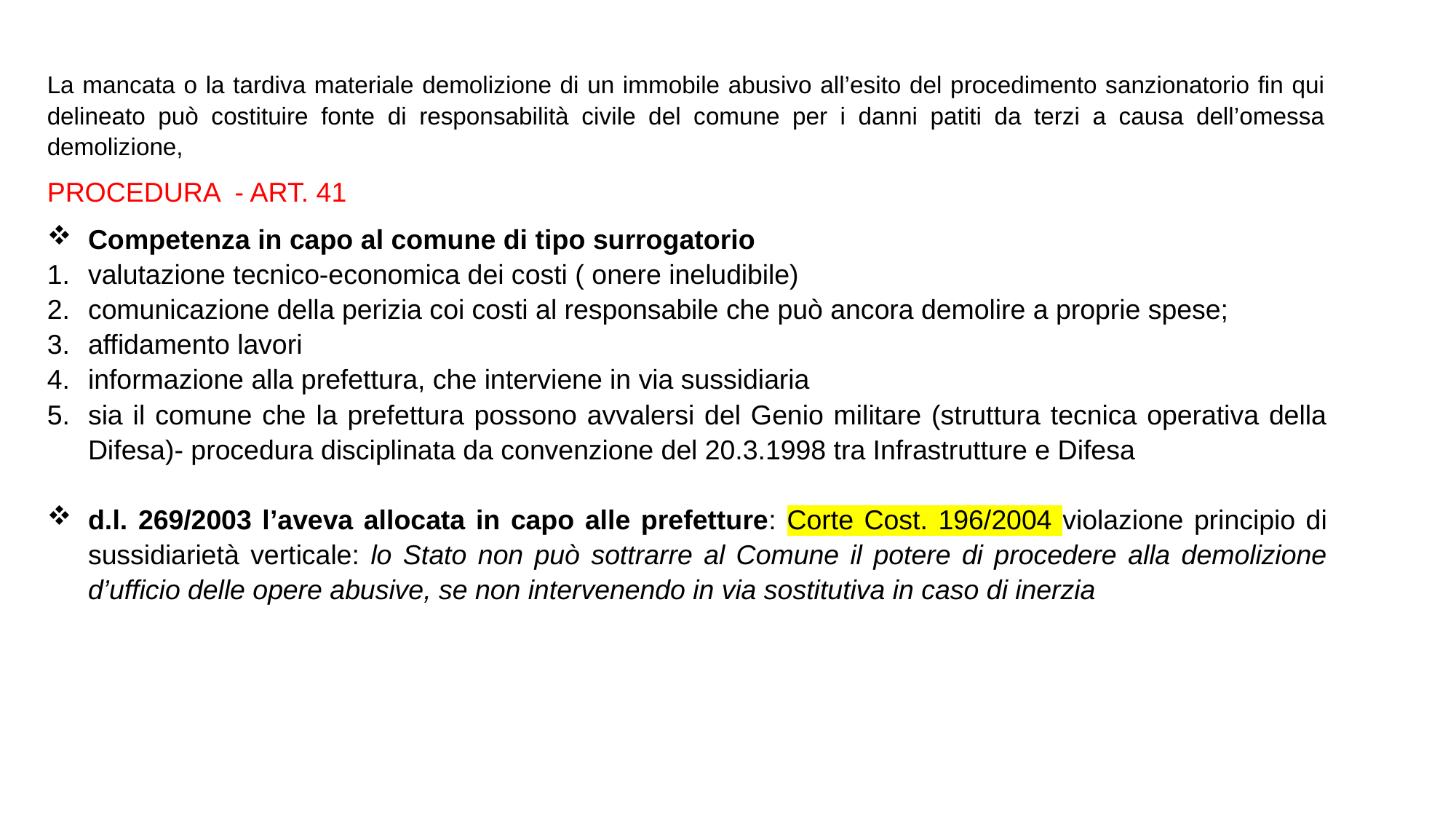

La mancata o la tardiva materiale demolizione di un immobile abusivo all’esito del procedimento sanzionatorio fin qui delineato può costituire fonte di responsabilità civile del comune per i danni patiti da terzi a causa dell’omessa demolizione,
PROCEDURA  - ART. 41
Competenza in capo al comune di tipo surrogatorio
valutazione tecnico-economica dei costi ( onere ineludibile)
comunicazione della perizia coi costi al responsabile che può ancora demolire a proprie spese;
affidamento lavori
informazione alla prefettura, che interviene in via sussidiaria
sia il comune che la prefettura possono avvalersi del Genio militare (struttura tecnica operativa della Difesa)- procedura disciplinata da convenzione del 20.3.1998 tra Infrastrutture e Difesa

d.l. 269/2003 l’aveva allocata in capo alle prefetture: Corte Cost. 196/2004 violazione principio di sussidiarietà verticale: lo Stato non può sottrarre al Comune il potere di procedere alla demolizione d’ufficio delle opere abusive, se non intervenendo in via sostitutiva in caso di inerzia